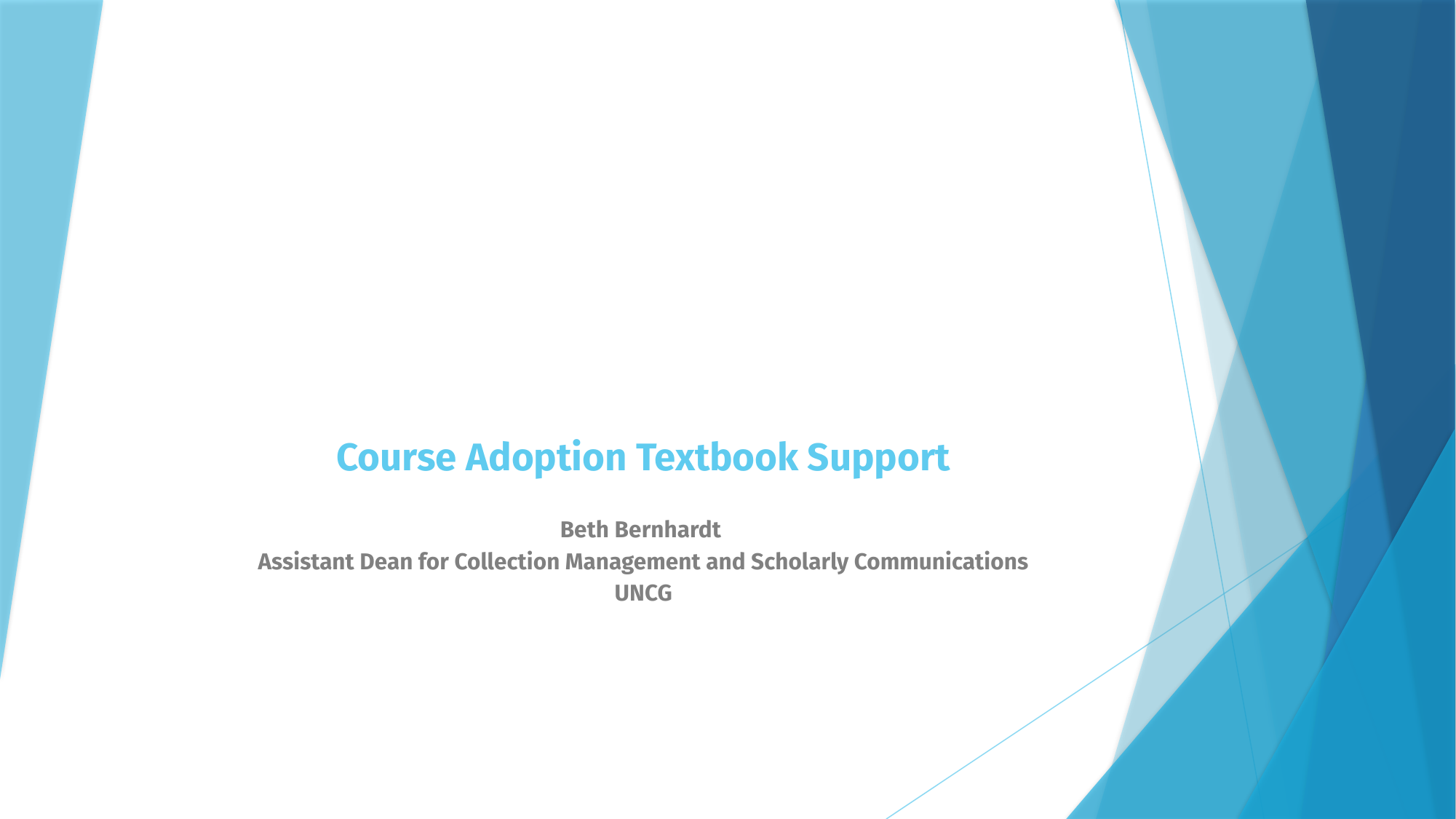

# Course Adoption Textbook Support

Beth Bernhardt
Assistant Dean for Collection Management and Scholarly Communications
UNCG